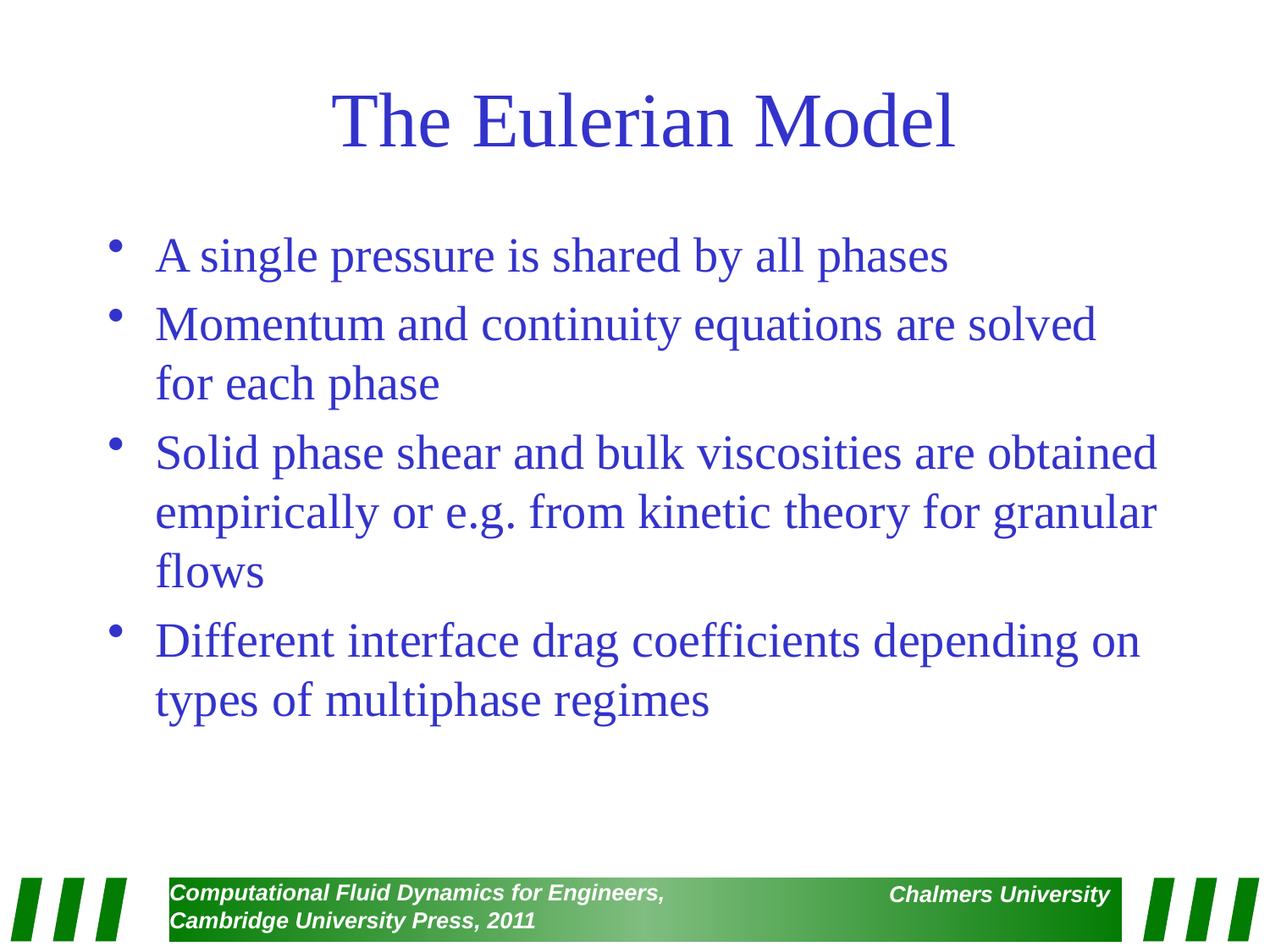

# The Eulerian Model
A single pressure is shared by all phases
Momentum and continuity equations are solved for each phase
Solid phase shear and bulk viscosities are obtained empirically or e.g. from kinetic theory for granular flows
Different interface drag coefficients depending on types of multiphase regimes